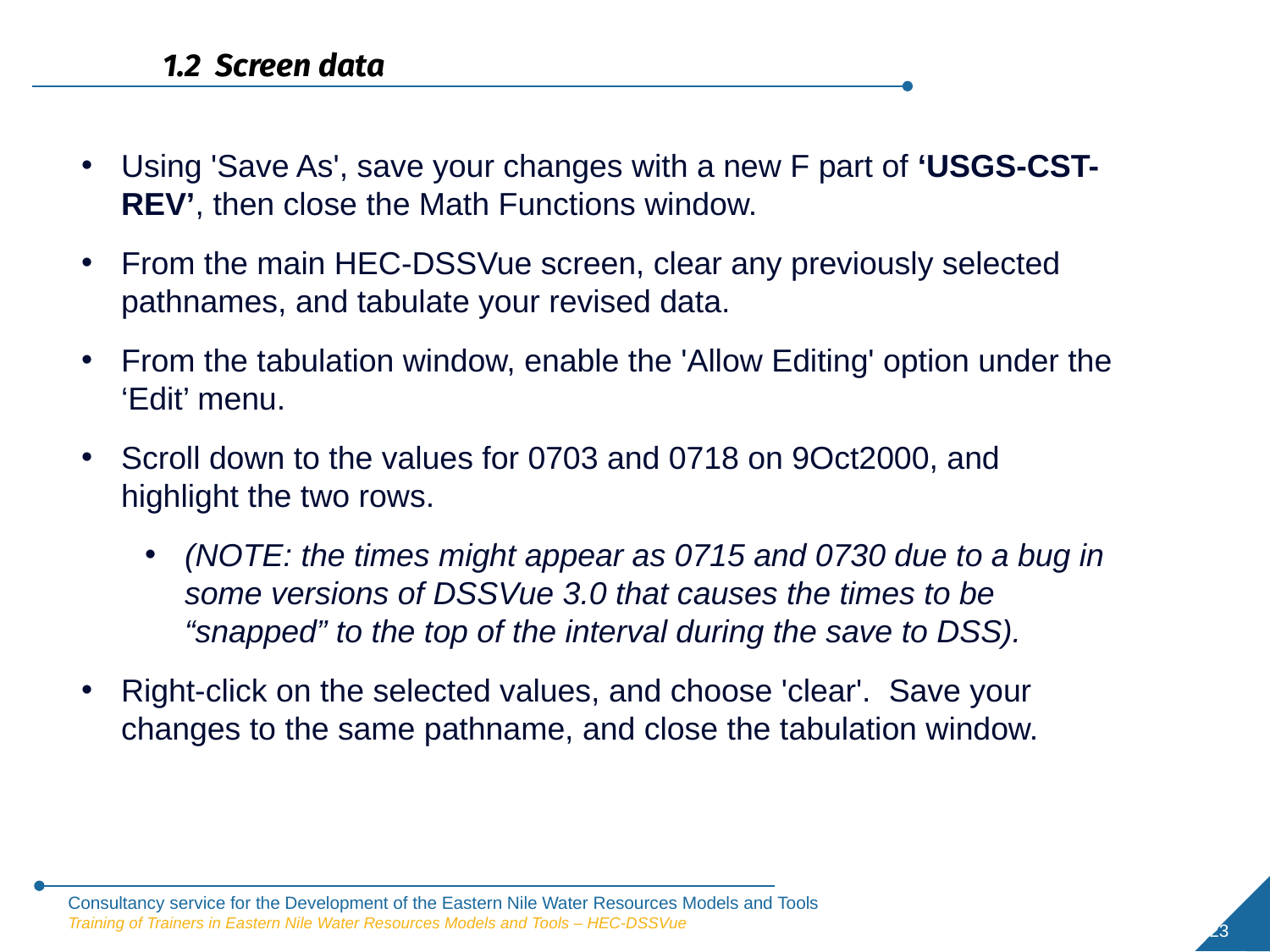

1.2  Screen data
Using 'Save As', save your changes with a new F part of ‘USGS-CST-REV’, then close the Math Functions window.
From the main HEC-DSSVue screen, clear any previously selected pathnames, and tabulate your revised data.
From the tabulation window, enable the 'Allow Editing' option under the ‘Edit’ menu.
Scroll down to the values for 0703 and 0718 on 9Oct2000, and highlight the two rows.
(NOTE: the times might appear as 0715 and 0730 due to a bug in some versions of DSSVue 3.0 that causes the times to be “snapped” to the top of the interval during the save to DSS).
Right-click on the selected values, and choose 'clear'.  Save your changes to the same pathname, and close the tabulation window.